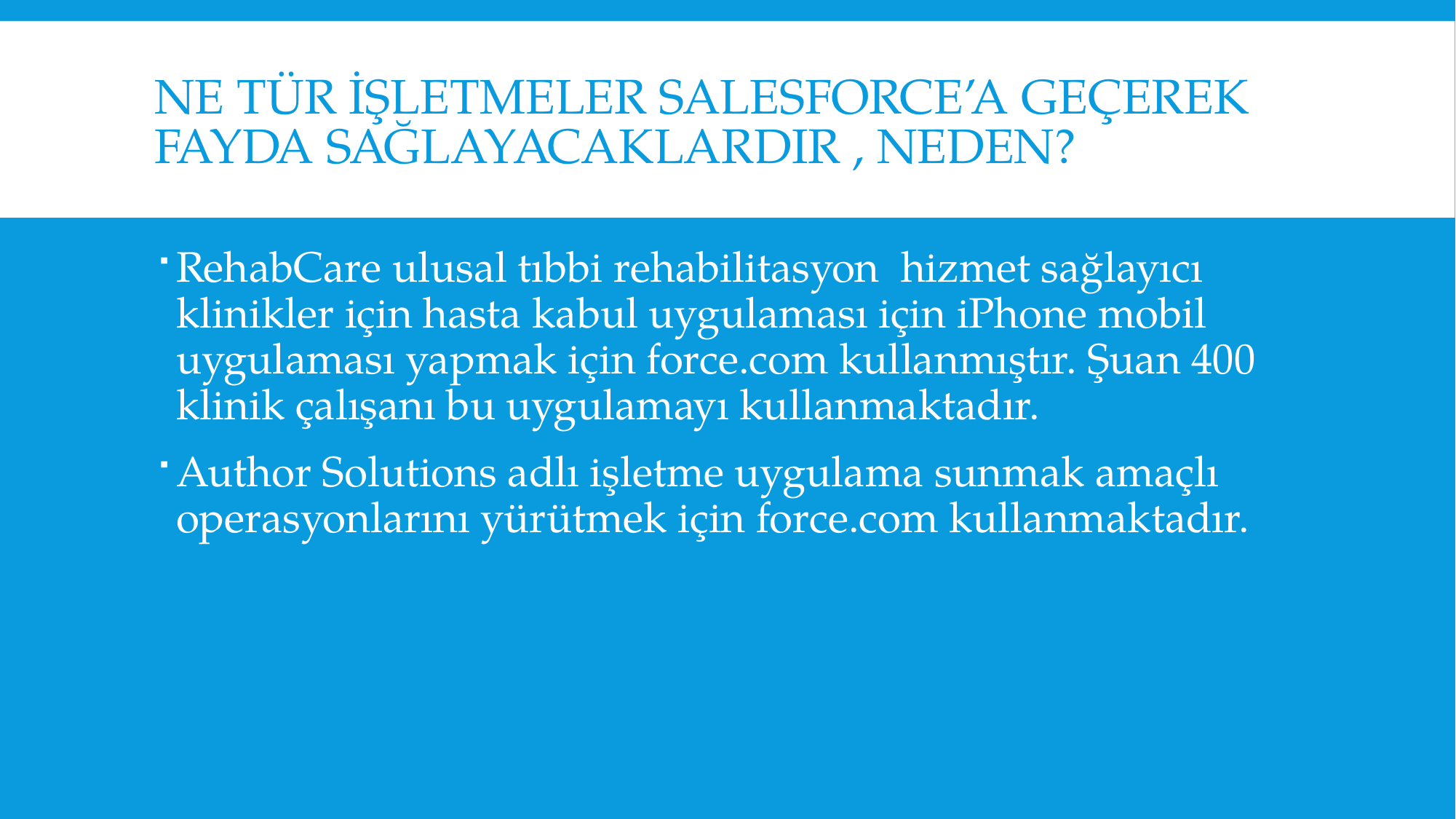

# NE TÜR İŞLETMELER SALESFORCE’A GEÇEREK FAYDA SAĞLAYACAKLARDIR , neden?
RehabCare ulusal tıbbi rehabilitasyon  hizmet sağlayıcı klinikler için hasta kabul uygulaması için iPhone mobil uygulaması yapmak için force.com kullanmıştır. Şuan 400 klinik çalışanı bu uygulamayı kullanmaktadır.
Author Solutions adlı işletme uygulama sunmak amaçlı operasyonlarını yürütmek için force.com kullanmaktadır.